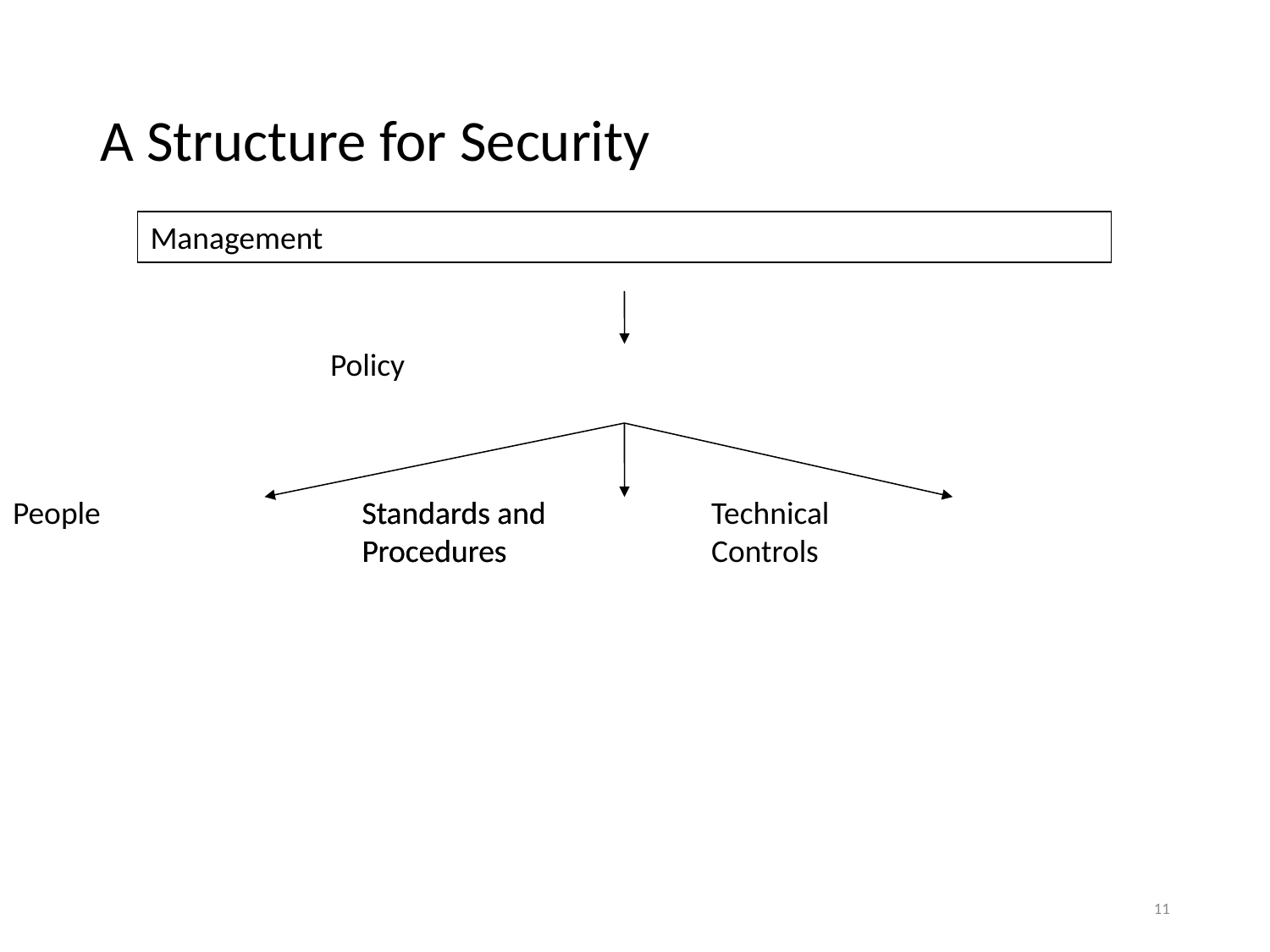

# A Structure for Security
Management

Policy

People
Standards and
Procedures
Standards and
Procedures
Technical
Controls
11